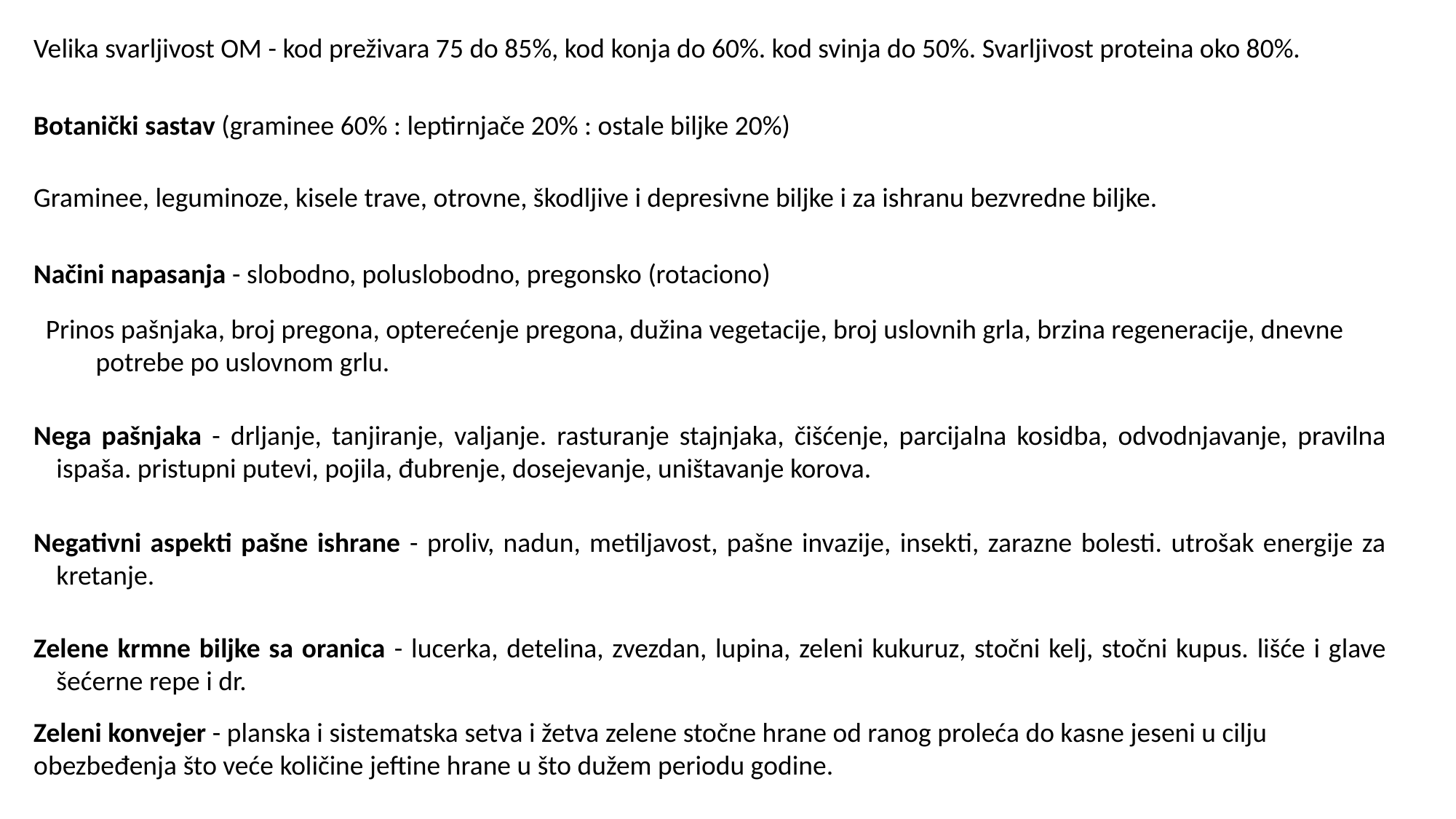

Velika svarljivost OM - kod preživara 75 do 85%, kod konja do 60%. kod svinja do 50%. Svarljivost proteina oko 80%.
Botanički sastav (graminee 60% : leptirnjače 20% : ostale biljke 20%)
Graminee, leguminoze, kisele trave, otrovne, škodljive i depresivne biljke i za ishranu bezvredne biljke.
Načini napasanja - slobodno, poluslobodno, pregonsko (rotaciono)
Prinos pašnjaka, broj pregona, opterećenje pregona, dužina vegetacije, broj uslovnih grla, brzina regeneracije, dnevne potrebe po uslovnom grlu.
Nega pašnjaka - drljanje, tanjiranje, valjanje. rasturanje stajnjaka, čišćenje, parcijalna kosidba, odvodnjavanje, pravilna ispaša. pristupni putevi, pojila, đubrenje, dosejevanje, uništavanje korova.
Negativni aspekti pašne ishrane - proliv, nadun, metiljavost, pašne invazije, insekti, zarazne bolesti. utrošak energije za kretanje.
Zelene krmne biljke sa oranica - lucerka, detelina, zvezdan, lupina, zeleni kukuruz, stočni kelj, stočni kupus. lišće i glave šećerne repe i dr.
Zeleni konvejer - planska i sistematska setva i žetva zelene stočne hrane od ranog proleća do kasne jeseni u cilju obezbeđenja što veće količine jeftine hrane u što dužem periodu godine.